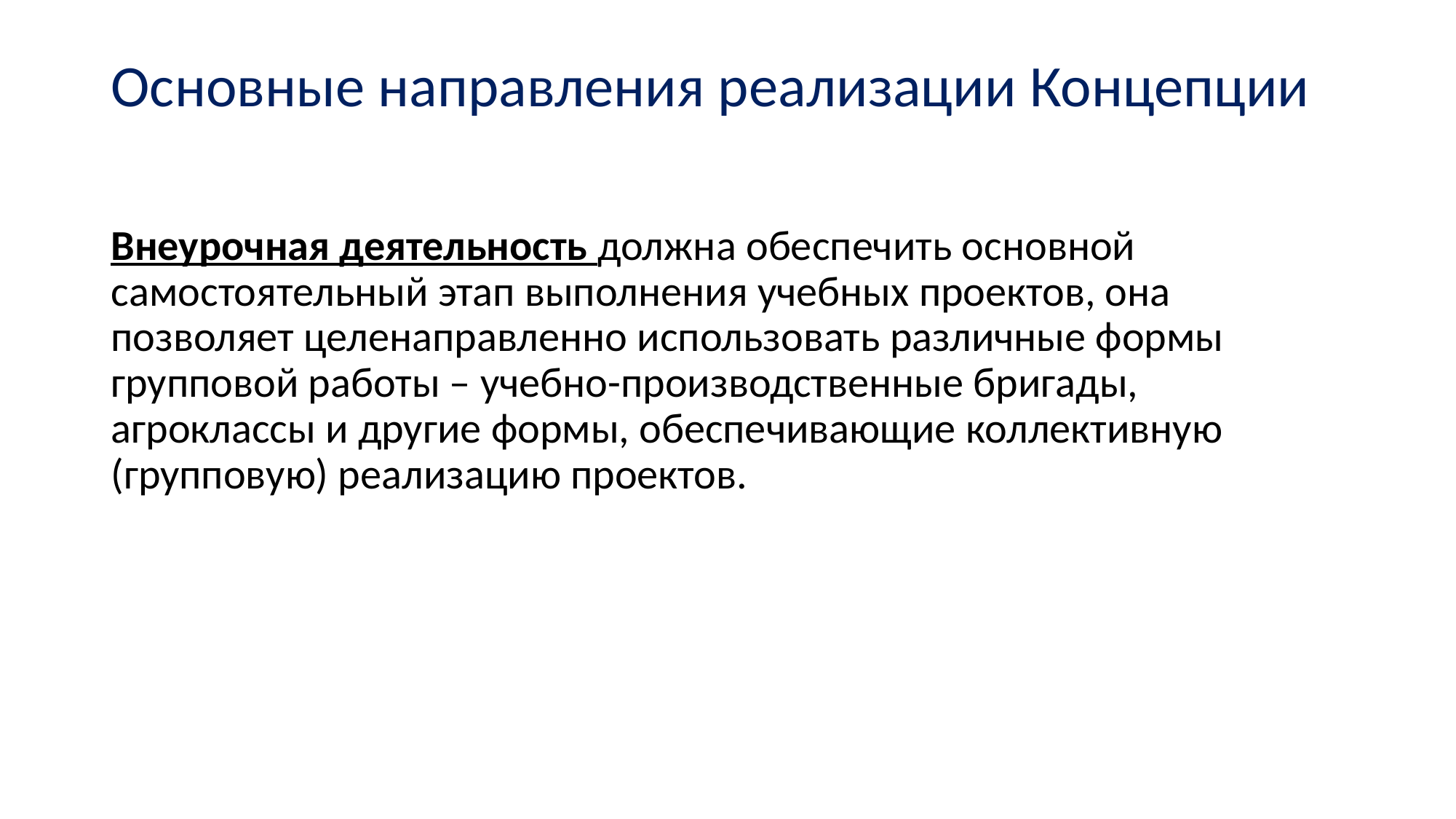

# Основные направления реализации Концепции
Внеурочная деятельность должна обеспечить основной самостоятельный этап выполнения учебных проектов, она позволяет целенаправленно использовать различные формы групповой работы – учебно-производственные бригады, агроклассы и другие формы, обеспечивающие коллективную (групповую) реализацию проектов.